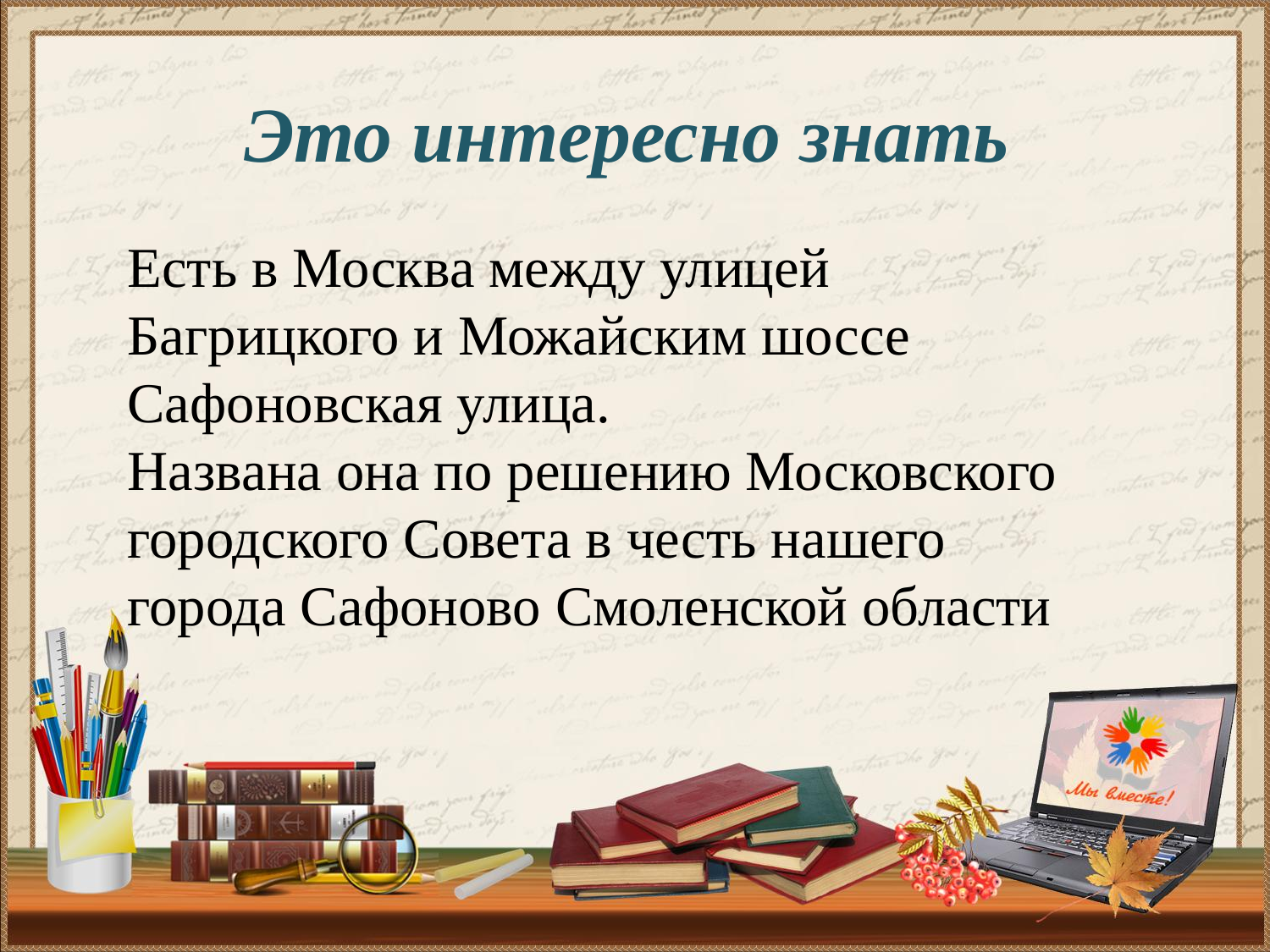

# Это интересно знать
Есть в Москва между улицей Багрицкого и Можайским шоссе Сафоновская улица.
Названа она по решению Московского городского Совета в честь нашего города Сафоново Смоленской области